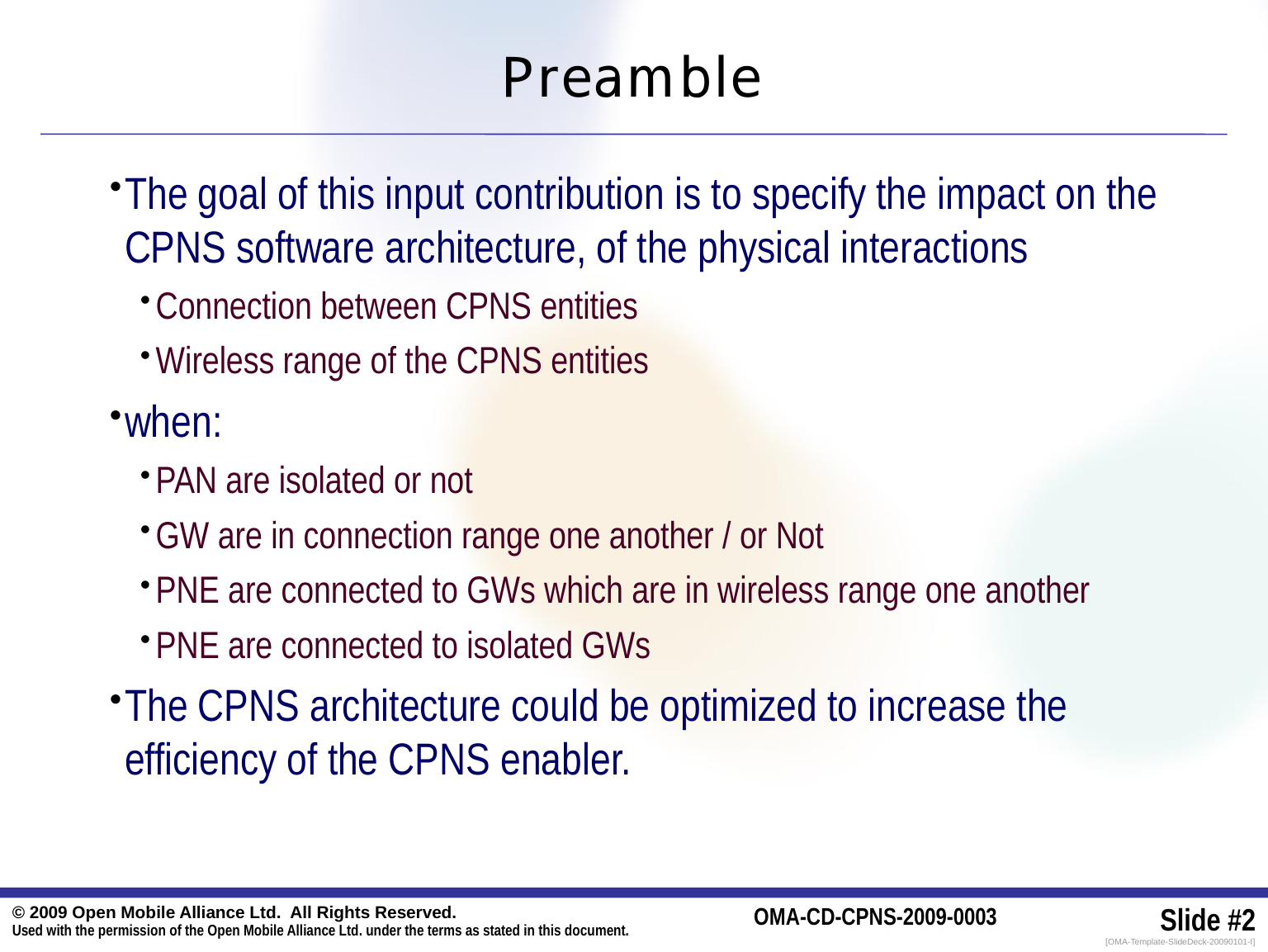

# Preamble
The goal of this input contribution is to specify the impact on the CPNS software architecture, of the physical interactions
Connection between CPNS entities
Wireless range of the CPNS entities
when:
PAN are isolated or not
GW are in connection range one another / or Not
PNE are connected to GWs which are in wireless range one another
PNE are connected to isolated GWs
The CPNS architecture could be optimized to increase the efficiency of the CPNS enabler.